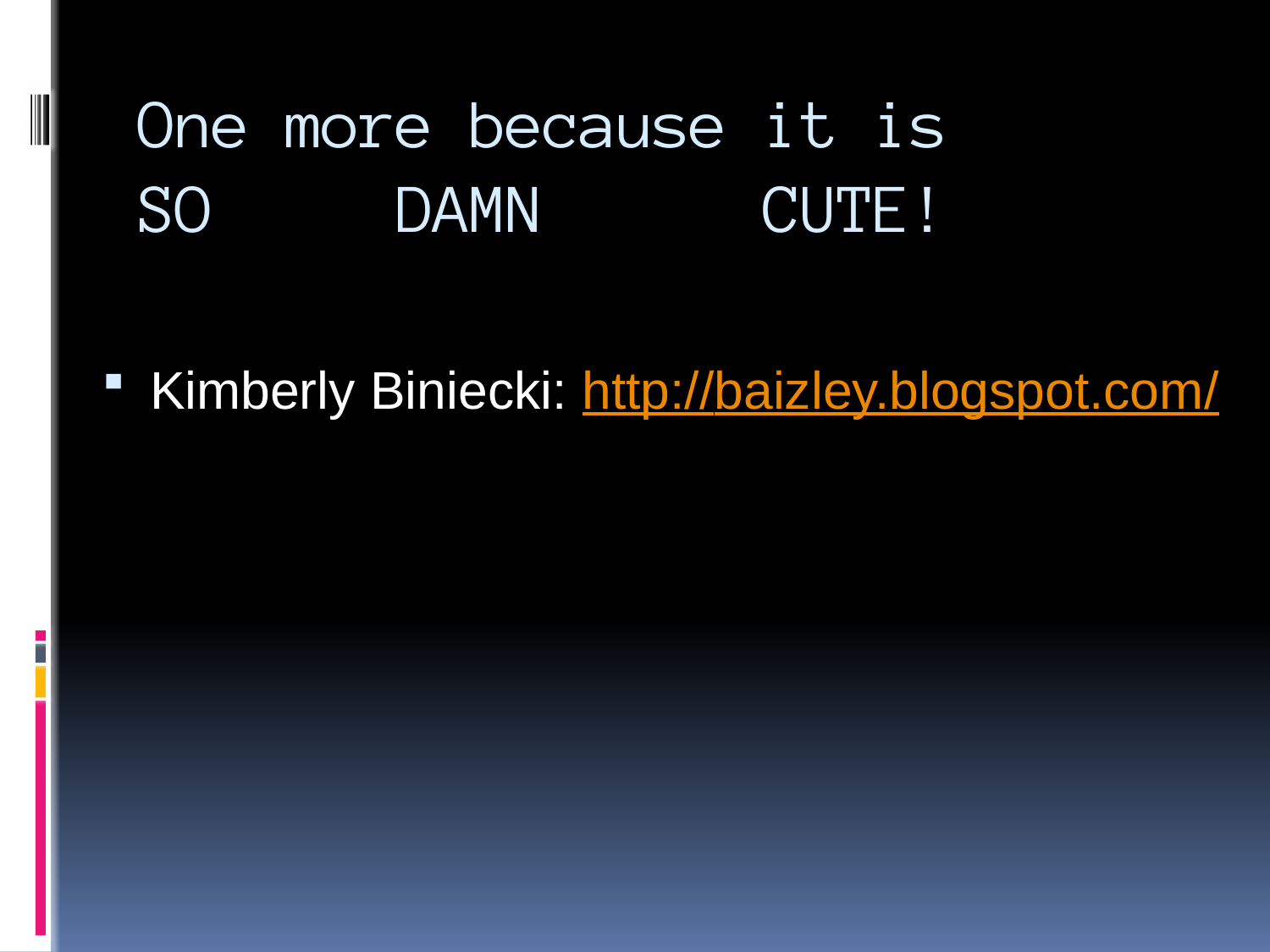

# One more because it is SO     DAMN      CUTE!
Kimberly Biniecki: http://baizley.blogspot.com/